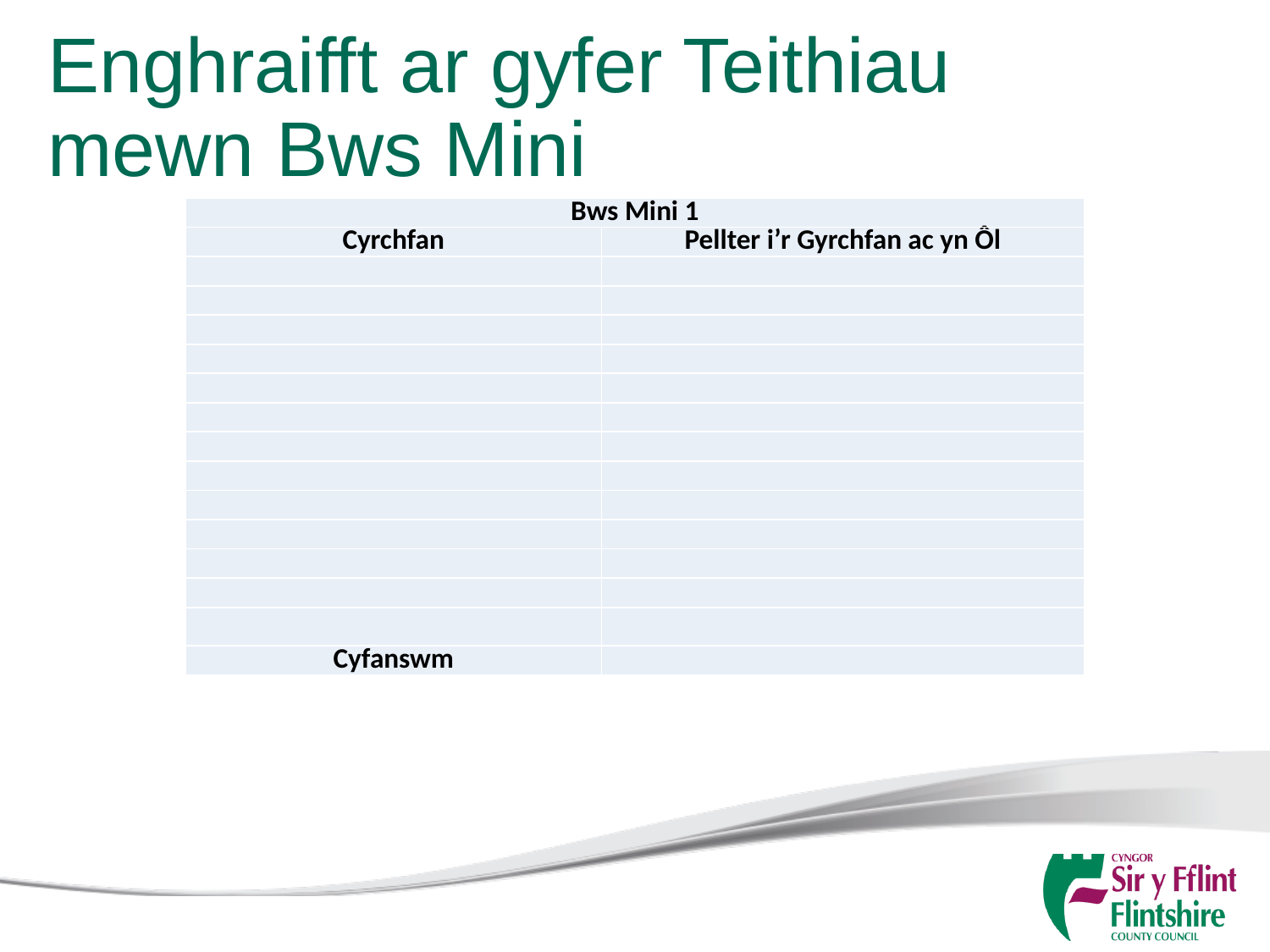

# Enghraifft ar gyfer Teithiau mewn Bws Mini
| Bws Mini 1 |  |
| --- | --- |
| Cyrchfan | Pellter i’r Gyrchfan ac yn Ôl |
|  |  |
|  |  |
|  |  |
|  |  |
|  |  |
|  |  |
|  |  |
|  |  |
|  |  |
|  |  |
|  |  |
|  |  |
|  |  |
| Cyfanswm |  |